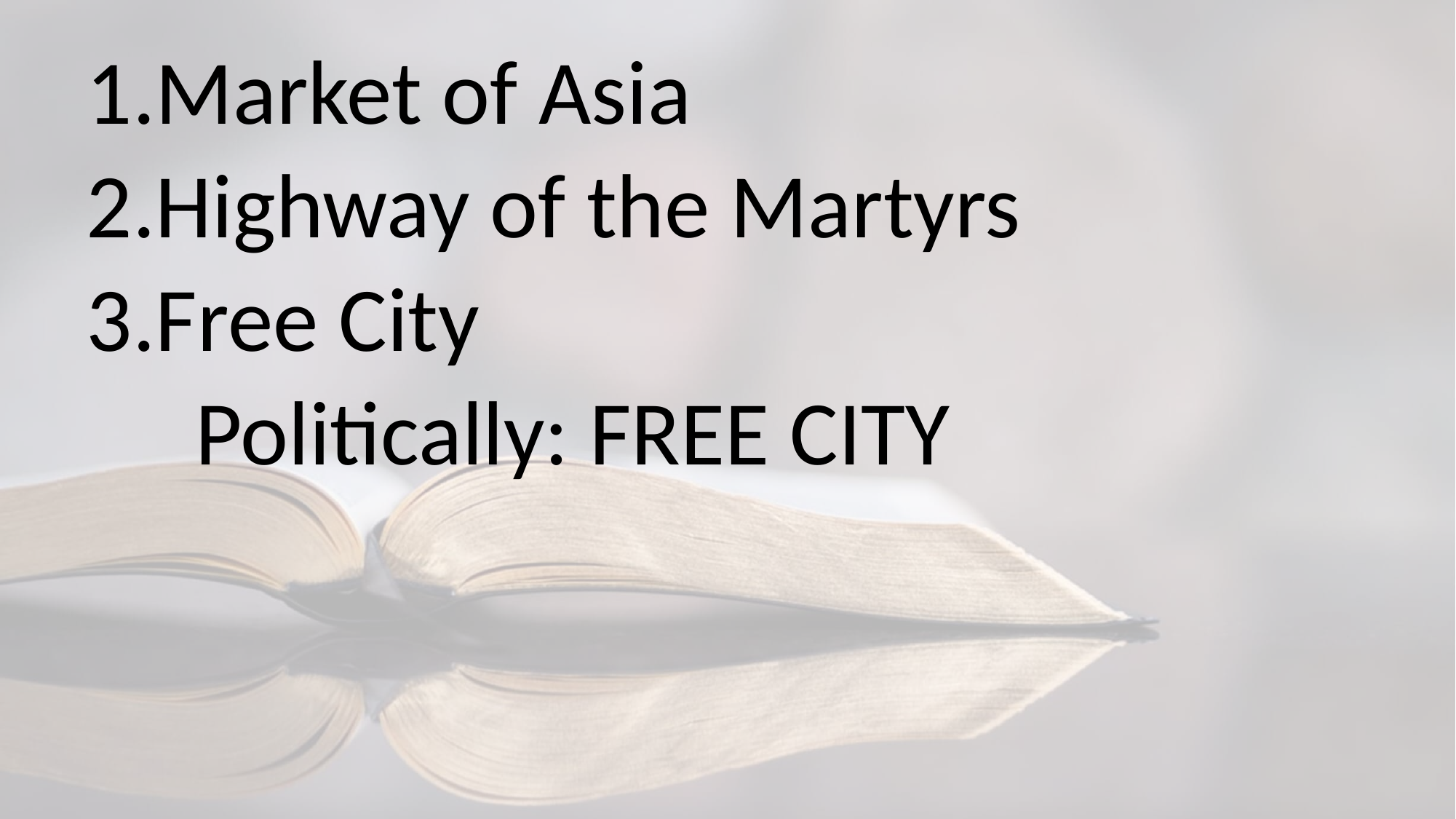

Market of Asia
Highway of the Martyrs
Free City
	Politically: FREE CITY